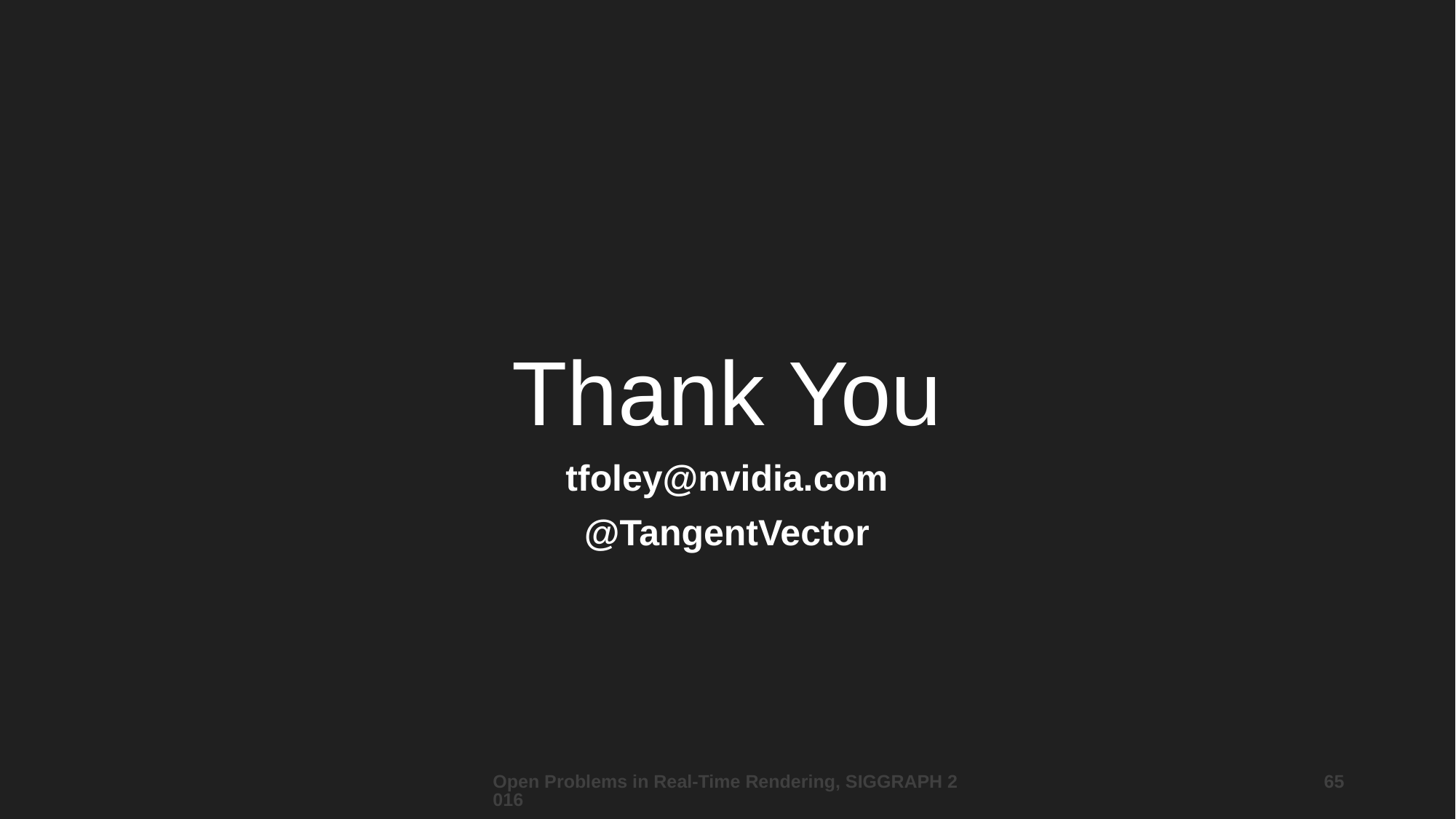

# Thank You
tfoley@nvidia.com
@TangentVector
Open Problems in Real-Time Rendering, SIGGRAPH 2016
65